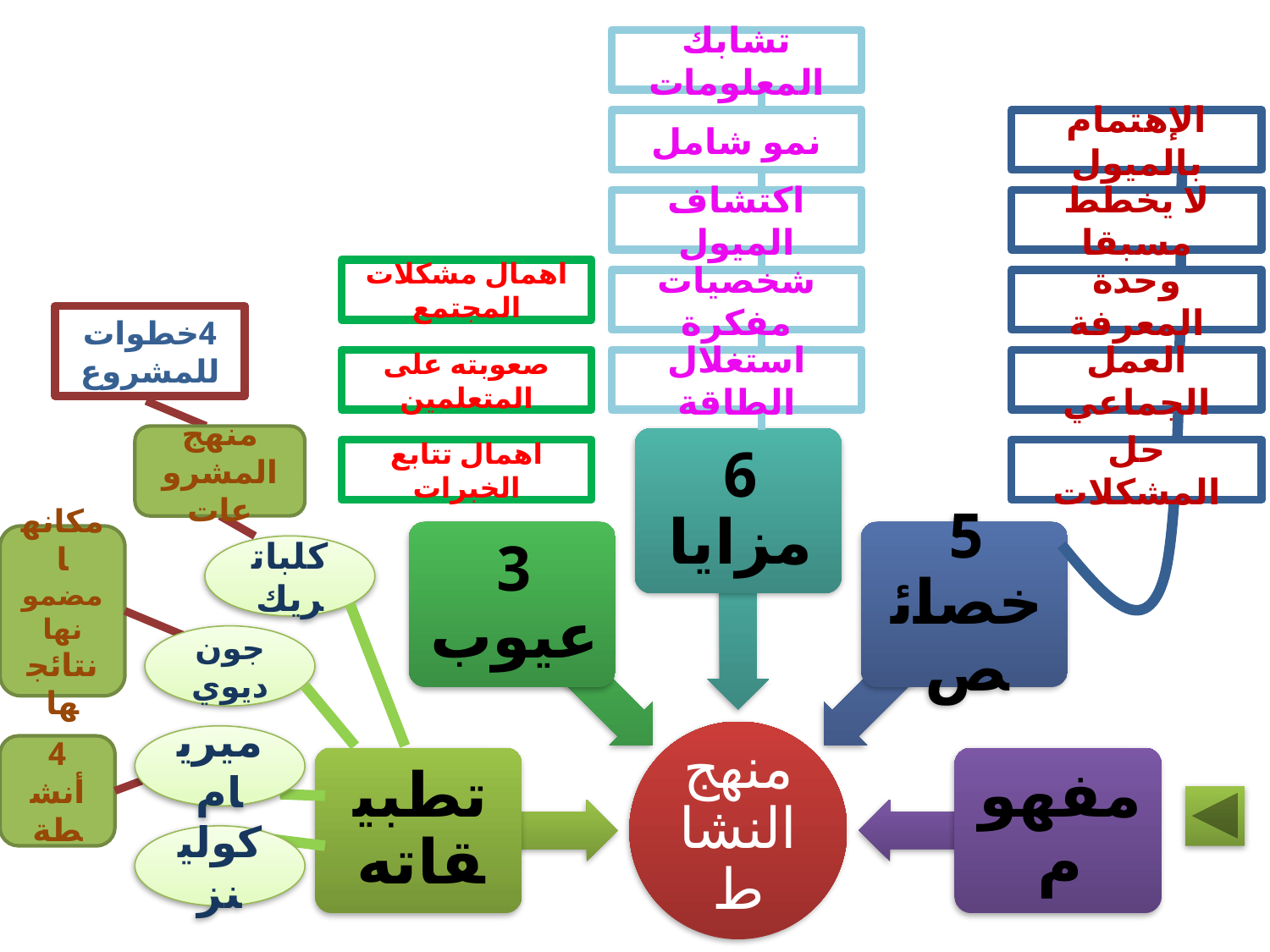

تشابك المعلومات

نمو شامل
الإهتمام بالميول
اكتشاف الميول
لا يخطط مسبقا
اهمال مشكلات المجتمع
شخصيات مفكرة
وحدة المعرفة
4خطوات للمشروع
صعوبته على المتعلمين
استغلال الطاقة
العمل الجماعي
منهج النشاط
تطبيقاته
3 عيوب
6 مزايا
5 خصائص
مفهوم
منهج المشروعات
اهمال تتابع الخبرات
حل المشكلات
مكانها
مضمونها
نتائجها
كلباتريك
جون ديوي
ميريام
4 أنشطة

كولينز